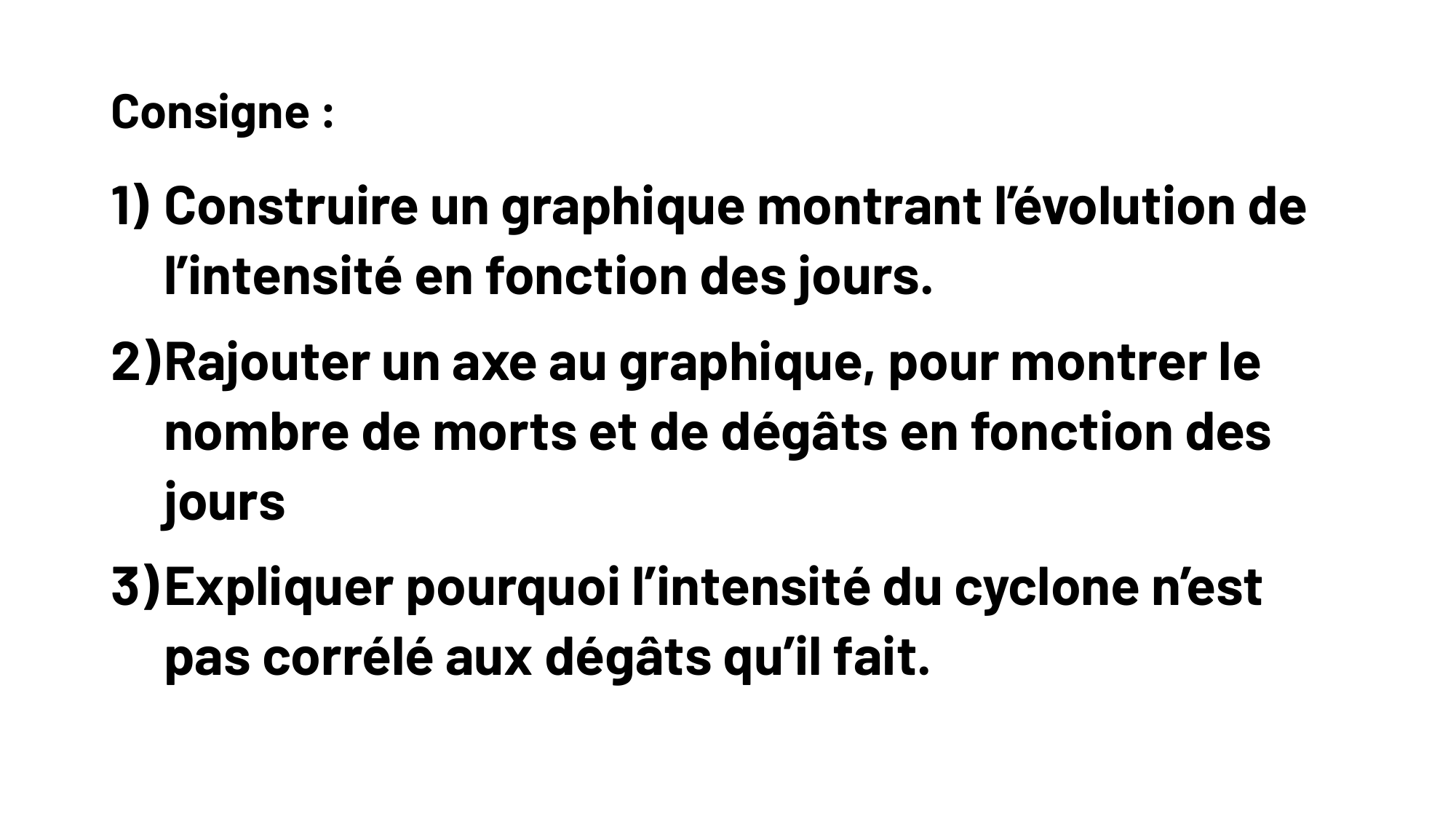

Consigne :
Construire un graphique montrant l’évolution de l’intensité en fonction des jours.
Rajouter un axe au graphique, pour montrer le nombre de morts et de dégâts en fonction des jours
Expliquer pourquoi l’intensité du cyclone n’est pas corrélé aux dégâts qu’il fait.